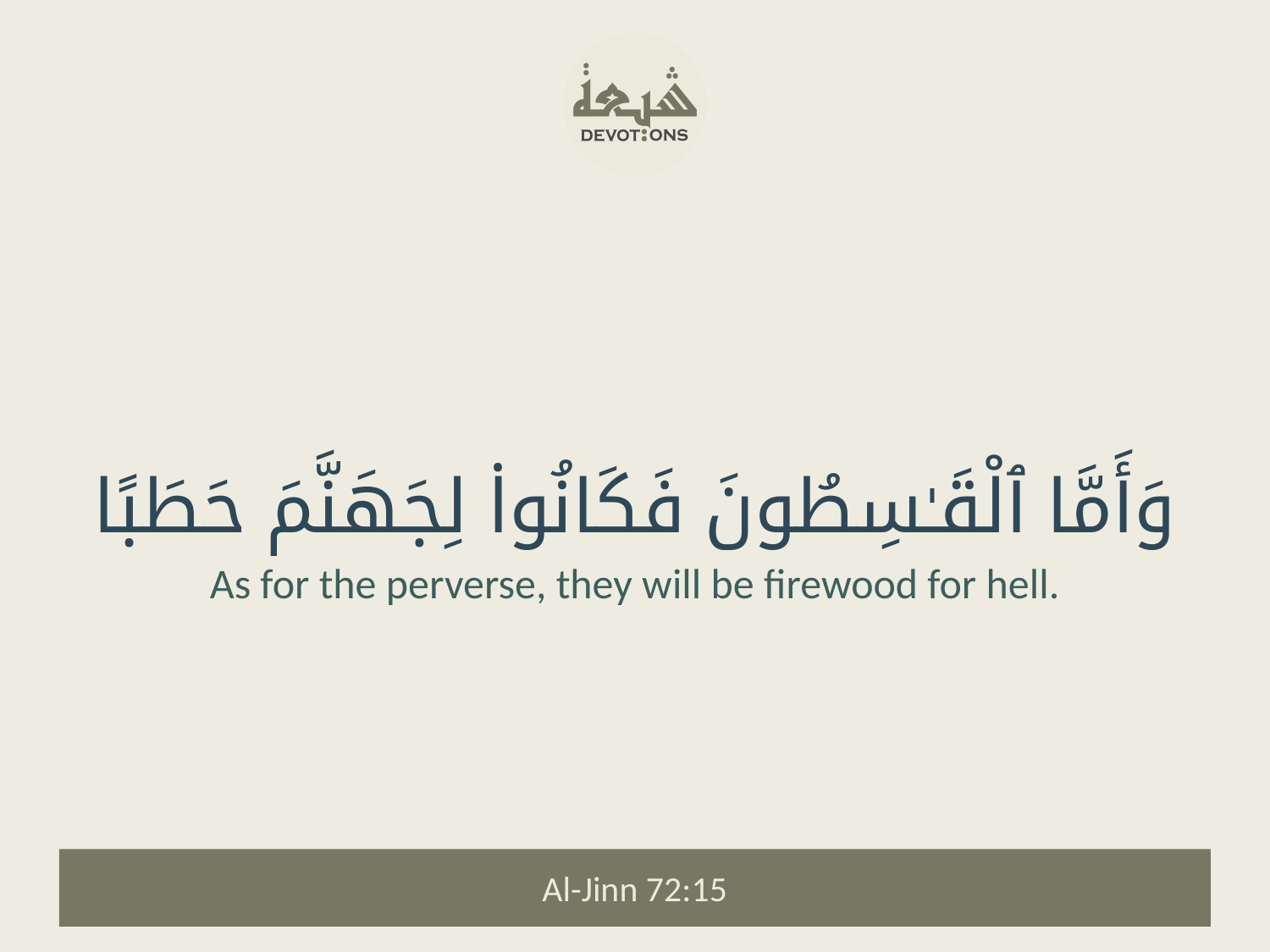

وَأَمَّا ٱلْقَـٰسِطُونَ فَكَانُوا۟ لِجَهَنَّمَ حَطَبًا
As for the perverse, they will be firewood for hell.
Al-Jinn 72:15